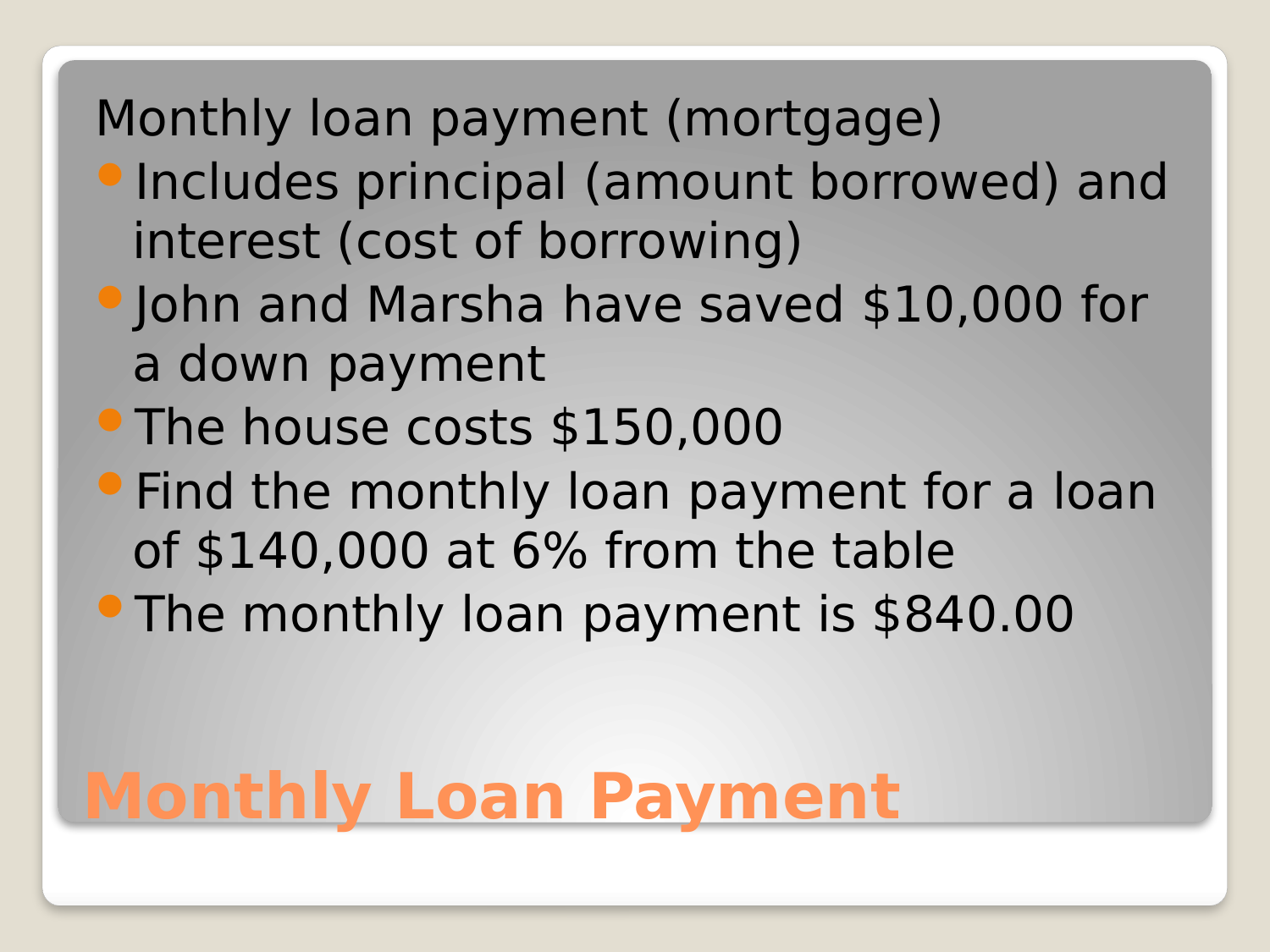

Monthly loan payment (mortgage)
Includes principal (amount borrowed) and interest (cost of borrowing)
John and Marsha have saved $10,000 for a down payment
The house costs $150,000
Find the monthly loan payment for a loan of $140,000 at 6% from the table
The monthly loan payment is $840.00
# Monthly Loan Payment